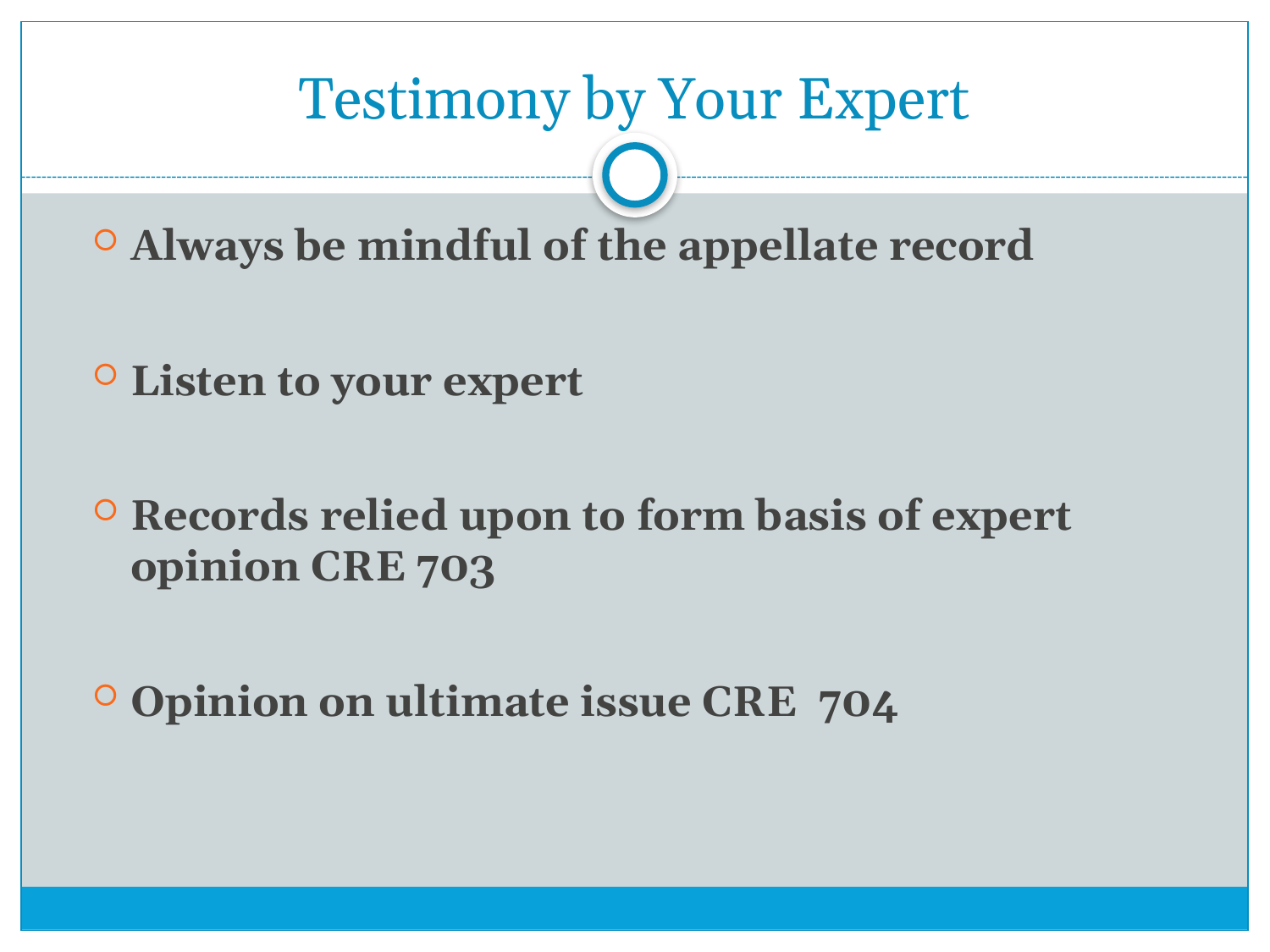

# Testimony by Your Expert
Always be mindful of the appellate record

Listen to your expert

Records relied upon to form basis of expert opinion CRE 703

Opinion on ultimate issue CRE  704